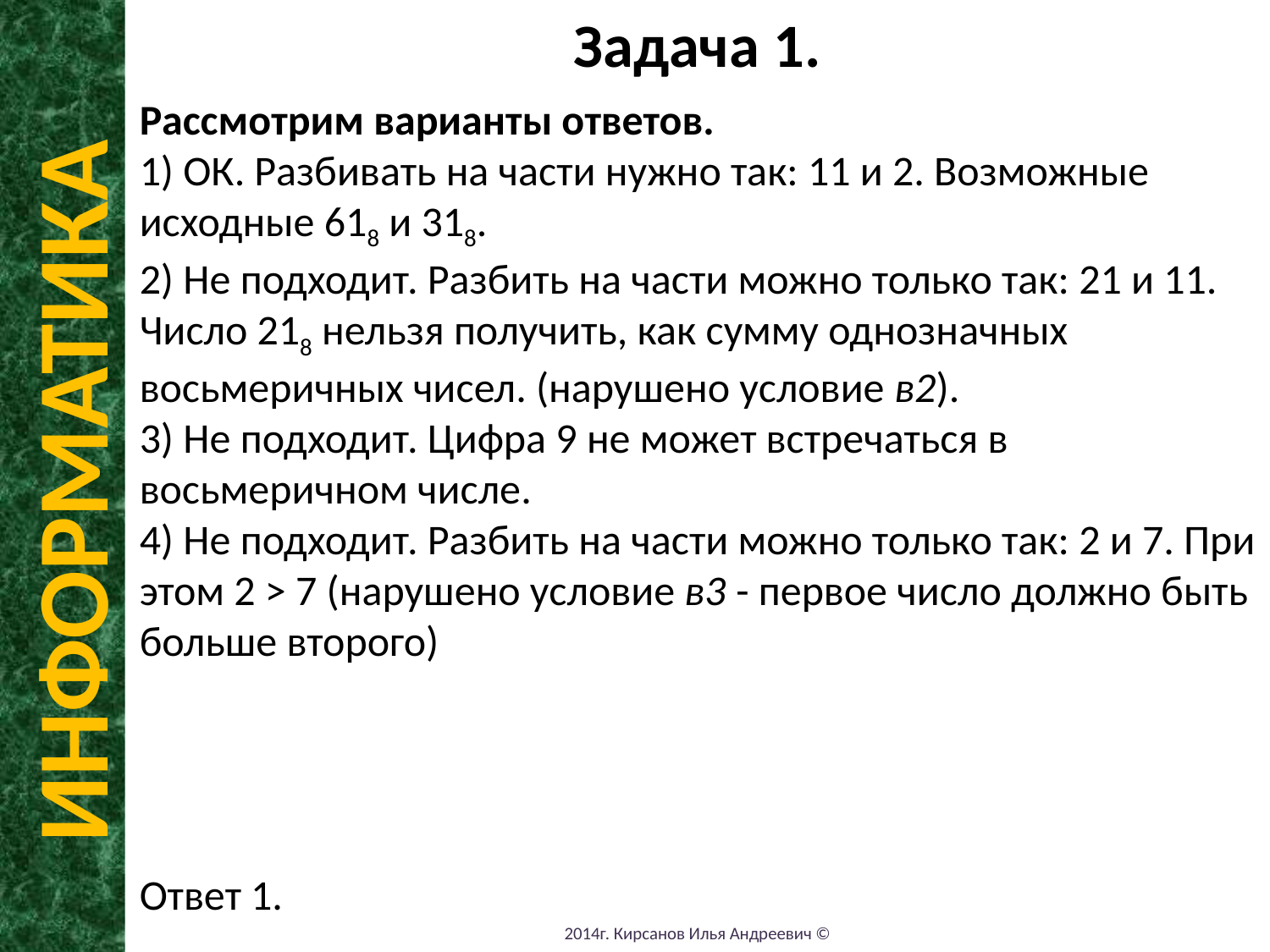

Задача 1.

Рассмотрим варианты ответов.
1) ОК. Разбивать на части нужно так: 11 и 2. Возможные исходные 618 и 318.
2) Не подходит. Разбить на части можно только так: 21 и 11. Число 218 нельзя получить, как сумму однозначных восьмеричных чисел. (нарушено условие в2).
3) Не подходит. Цифра 9 не может встречаться в восьмеричном числе.
4) Не подходит. Разбить на части можно только так: 2 и 7. При этом 2 > 7 (нарушено условие в3 - первое число должно быть больше второго)

Ответ 1.

Рассмотрим варианты ответов.
       1) ОК. Разбивать на части нужно так: 11 и 2. Возможные исходные 618 и 318.
       2) Не подходит. Разбить на части можно только так: 21 и 11. Число 218 нельзя получить, как сумму однозначных восьмеричных чисел. (нарушено условие в2).
       3) Не подходит. Цифра 9 не может встречаться в восьмеричном числе.
       4) Не подходит. Разбить на части можно только так: 2 и 7. При этом 2 > 7 (нарушено условие в3 - первое число должно быть больше второго)
        Правильный ответ:  1
ИНФОРМАТИКА
2014г. Кирсанов Илья Андреевич ©